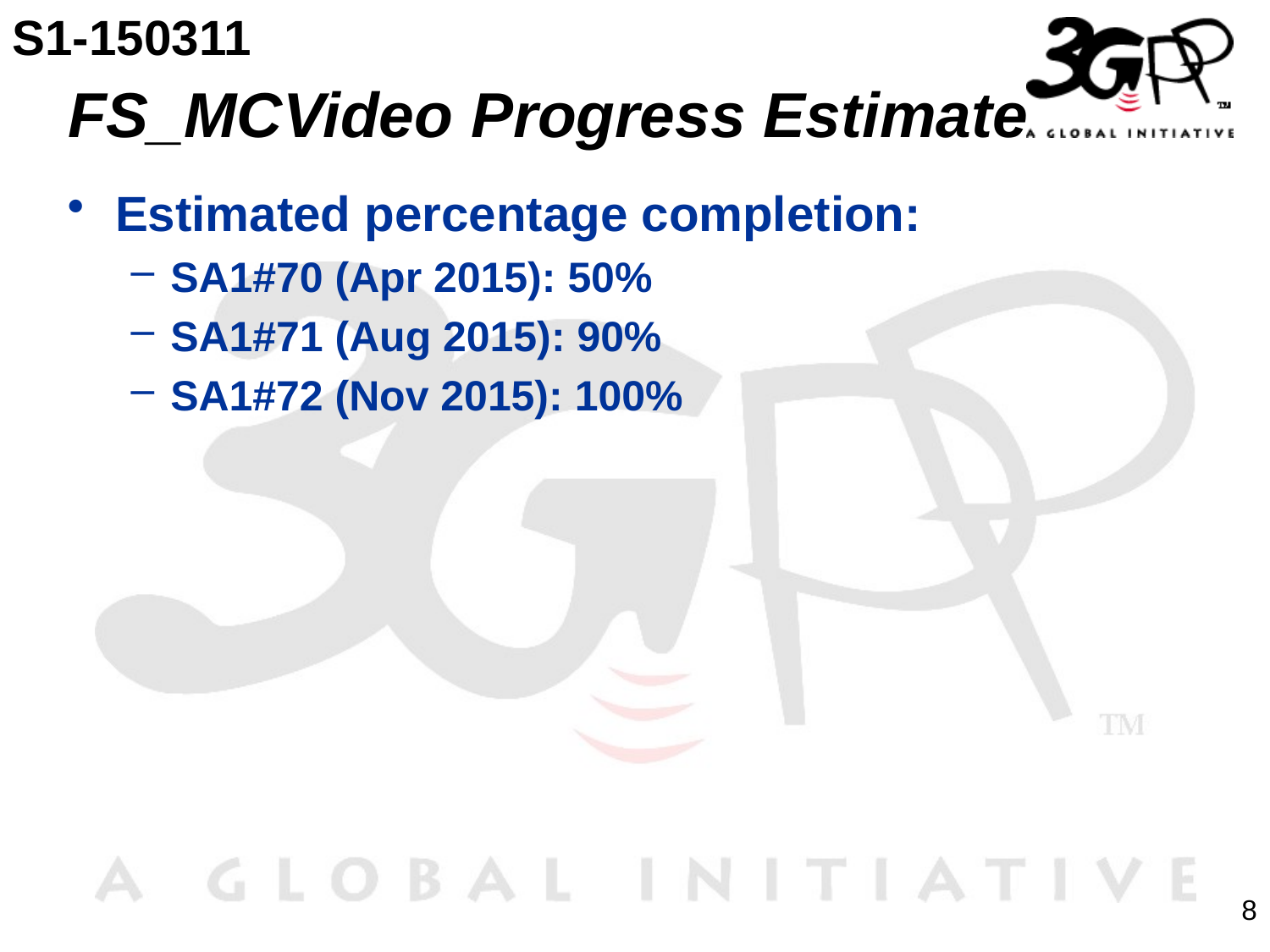

S1-150311
# FS_MCVideo Progress Estimate
Estimated percentage completion:
SA1#70 (Apr 2015): 50%
SA1#71 (Aug 2015): 90%
SA1#72 (Nov 2015): 100%
8